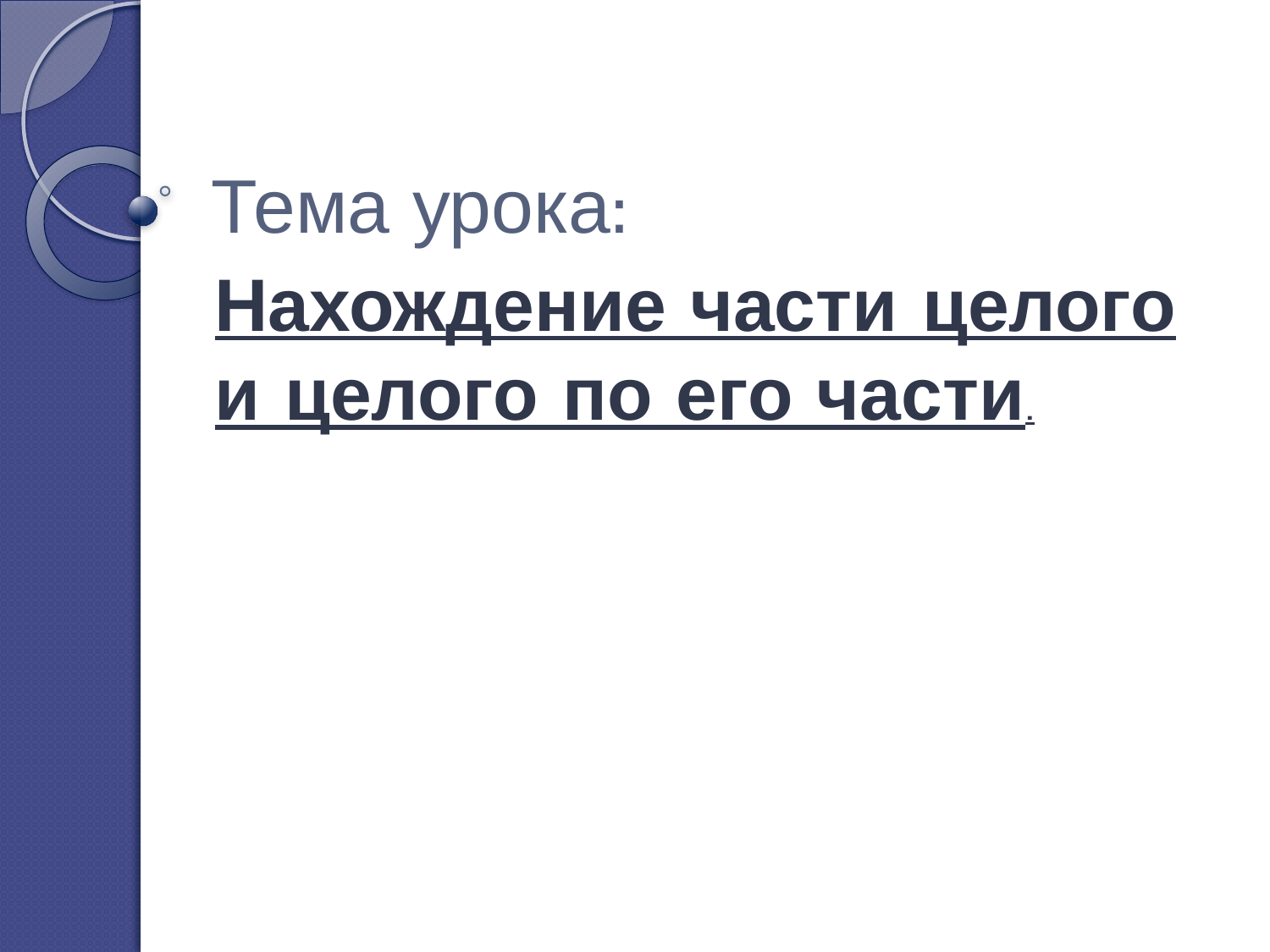

# Тема урока:
Нахождение части целого и целого по его части.